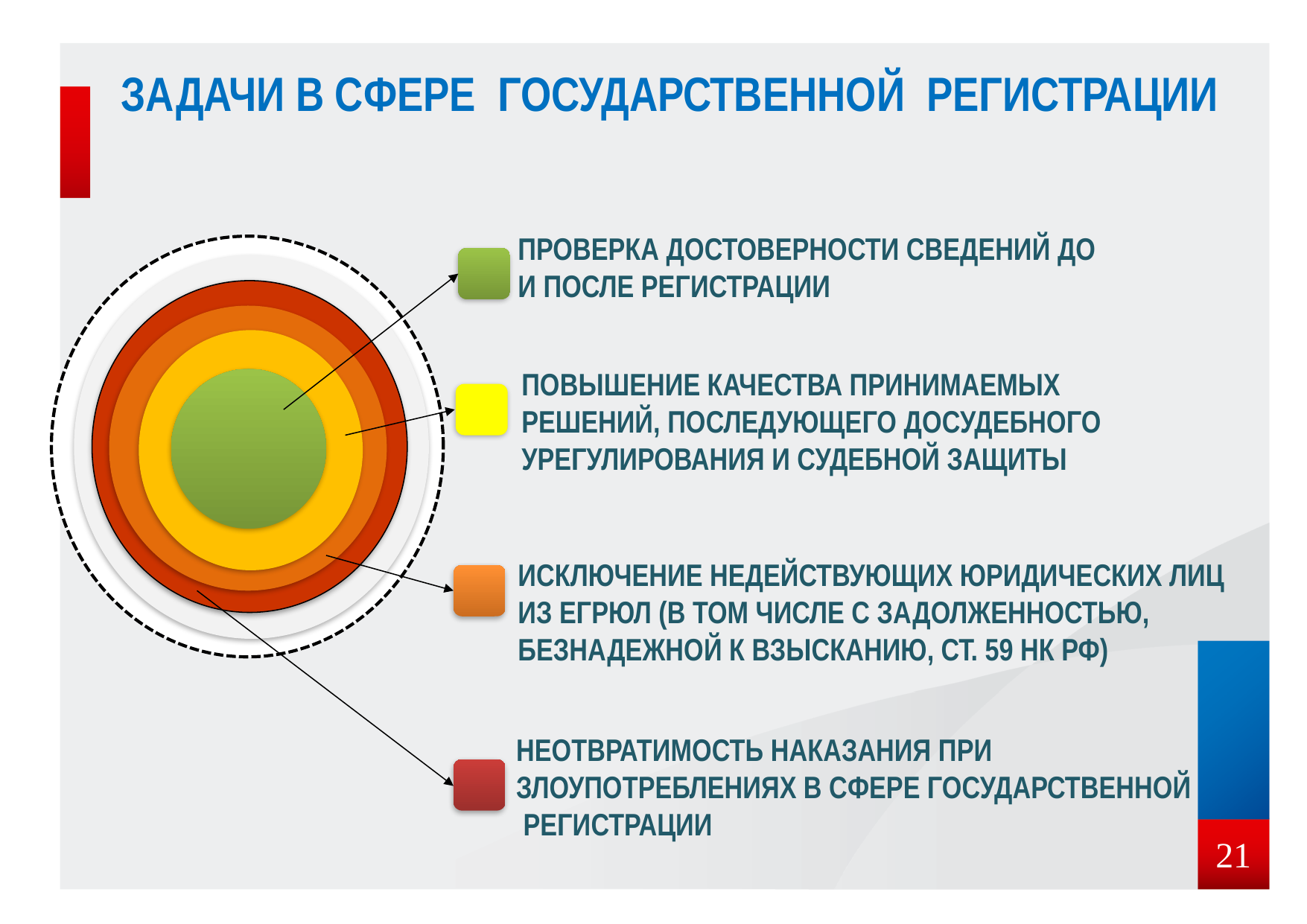

# ЗАДАЧИ В СФЕРЕ  ГОСУДАРСТВЕННОЙ  РЕГИСТРАЦИИ

ПРОВЕРКА ДОСТОВЕРНОСТИ СВЕДЕНИЙ ДО
И ПОСЛЕ РЕГИСТРАЦИИ

ПОВЫШЕНИЕ КАЧЕСТВА ПРИНИМАЕМЫХ
РЕШЕНИЙ, ПОСЛЕДУЮЩЕГО ДОСУДЕБНОГО
УРЕГУЛИРОВАНИЯ И СУДЕБНОЙ ЗАЩИТЫ
ИСКЛЮЧЕНИЕ НЕДЕЙСТВУЮЩИХ ЮРИДИЧЕСКИХ ЛИЦ
ИЗ ЕГРЮЛ (В ТОМ ЧИСЛЕ С ЗАДОЛЖЕННОСТЬЮ,
БЕЗНАДЕЖНОЙ К ВЗЫСКАНИЮ, СТ. 59 НК РФ)
НЕОТВРАТИМОСТЬ НАКАЗАНИЯ ПРИ
ЗЛОУПОТРЕБЛЕНИЯХ В СФЕРЕ ГОСУДАРСТВЕННОЙ
 РЕГИСТРАЦИИ
21